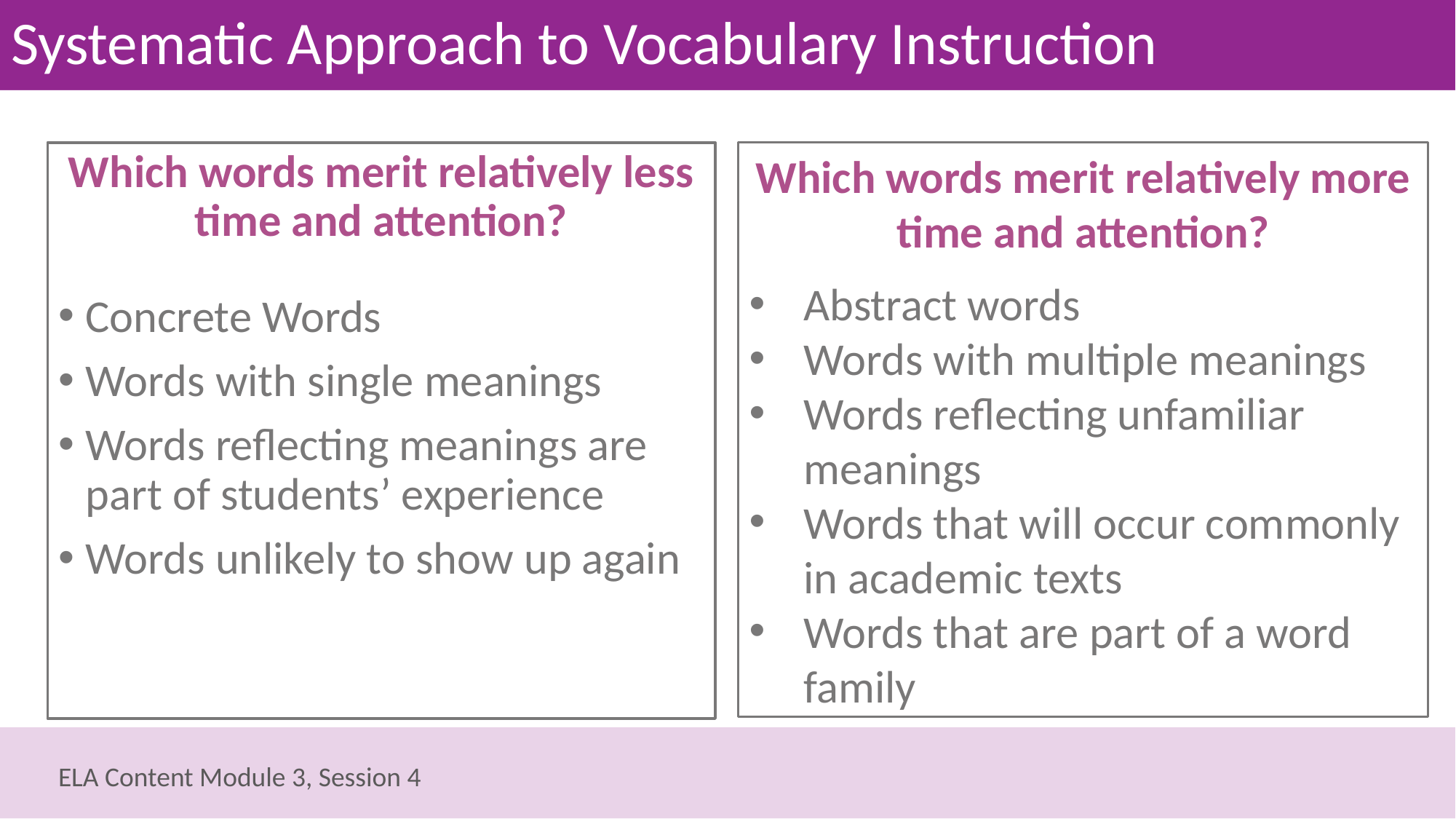

# Systematic Approach to Vocabulary Instruction
Which words merit relatively less time and attention?

Concrete Words
Words with single meanings
Words reflecting meanings are part of students’ experience
Words unlikely to show up again
Which words merit relatively more time and attention?

Abstract words
Words with multiple meanings
Words reflecting unfamiliar meanings
Words that will occur commonly in academic texts
Words that are part of a word family